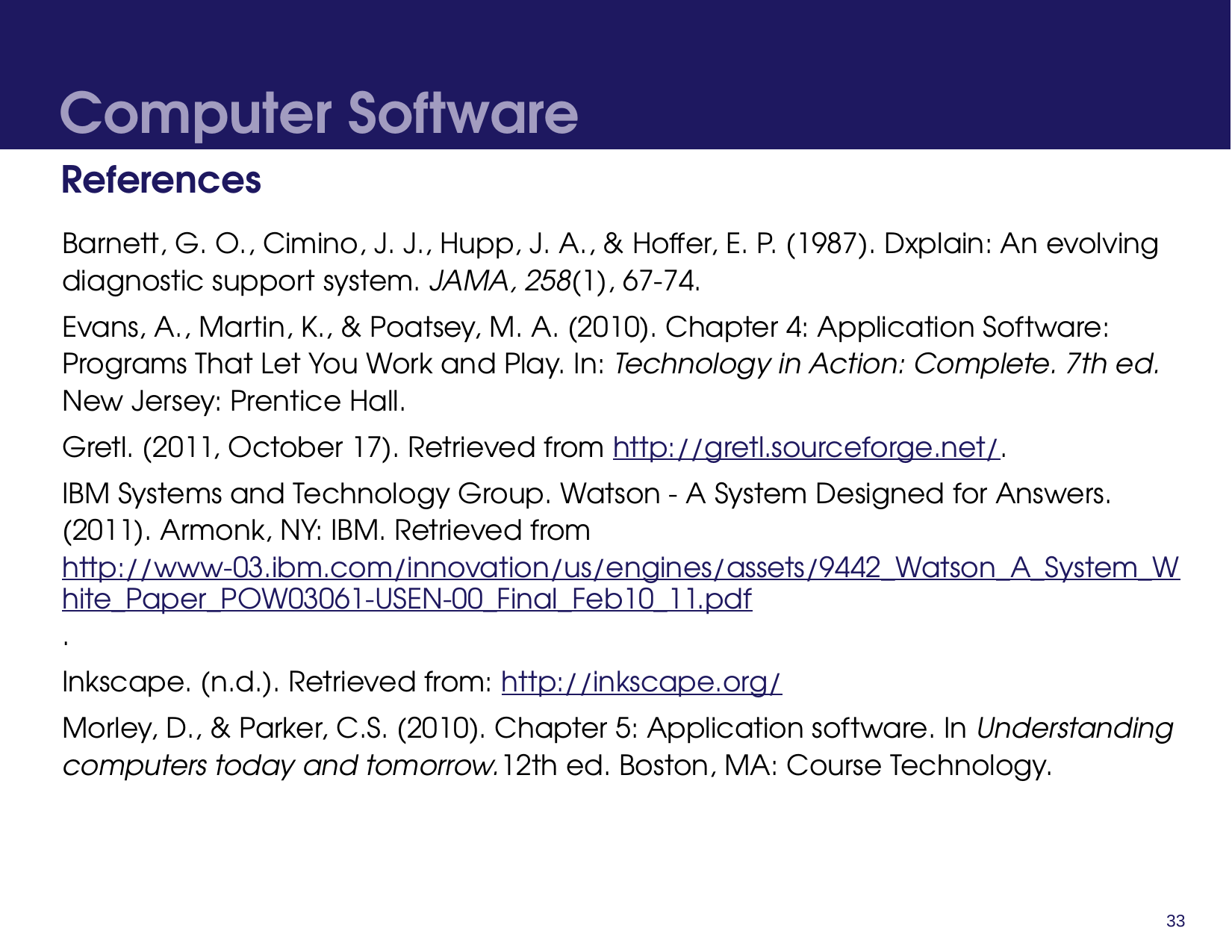

# Computer Software
References
Barnett, G. O., Cimino, J. J., Hupp, J. A., & Hoffer, E. P. (1987). Dxplain: An evolving diagnostic support system. JAMA, 258(1), 67-74.
Evans, A., Martin, K., & Poatsey, M. A. (2010). Chapter 4: Application Software: Programs That Let You Work and Play. In: Technology in Action: Complete. 7th ed. New Jersey: Prentice Hall.
Gretl. (2011, October 17). Retrieved from http://gretl.sourceforge.net/.
IBM Systems and Technology Group. Watson - A System Designed for Answers. (2011). Armonk, NY: IBM. Retrieved from http://www-03.ibm.com/innovation/us/engines/assets/9442_Watson_A_System_White_Paper_POW03061-USEN-00_Final_Feb10_11.pdf.
Inkscape. (n.d.). Retrieved from: http://inkscape.org/
Morley, D., & Parker, C.S. (2010). Chapter 5: Application software. In Understanding computers today and tomorrow.12th ed. Boston, MA: Course Technology.

33